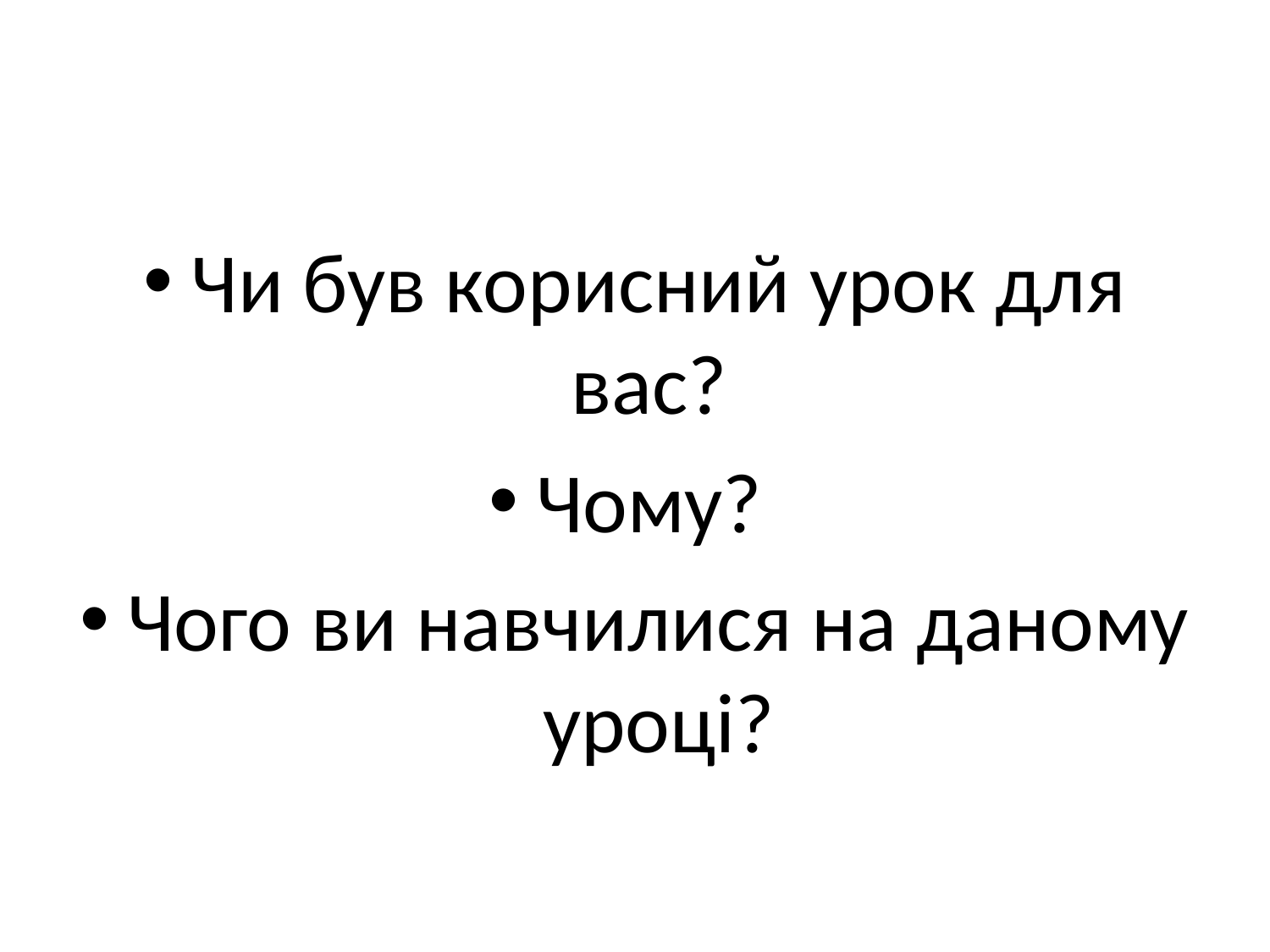

Чи був корисний урок для вас?
Чому?
Чого ви навчилися на даному уроці?